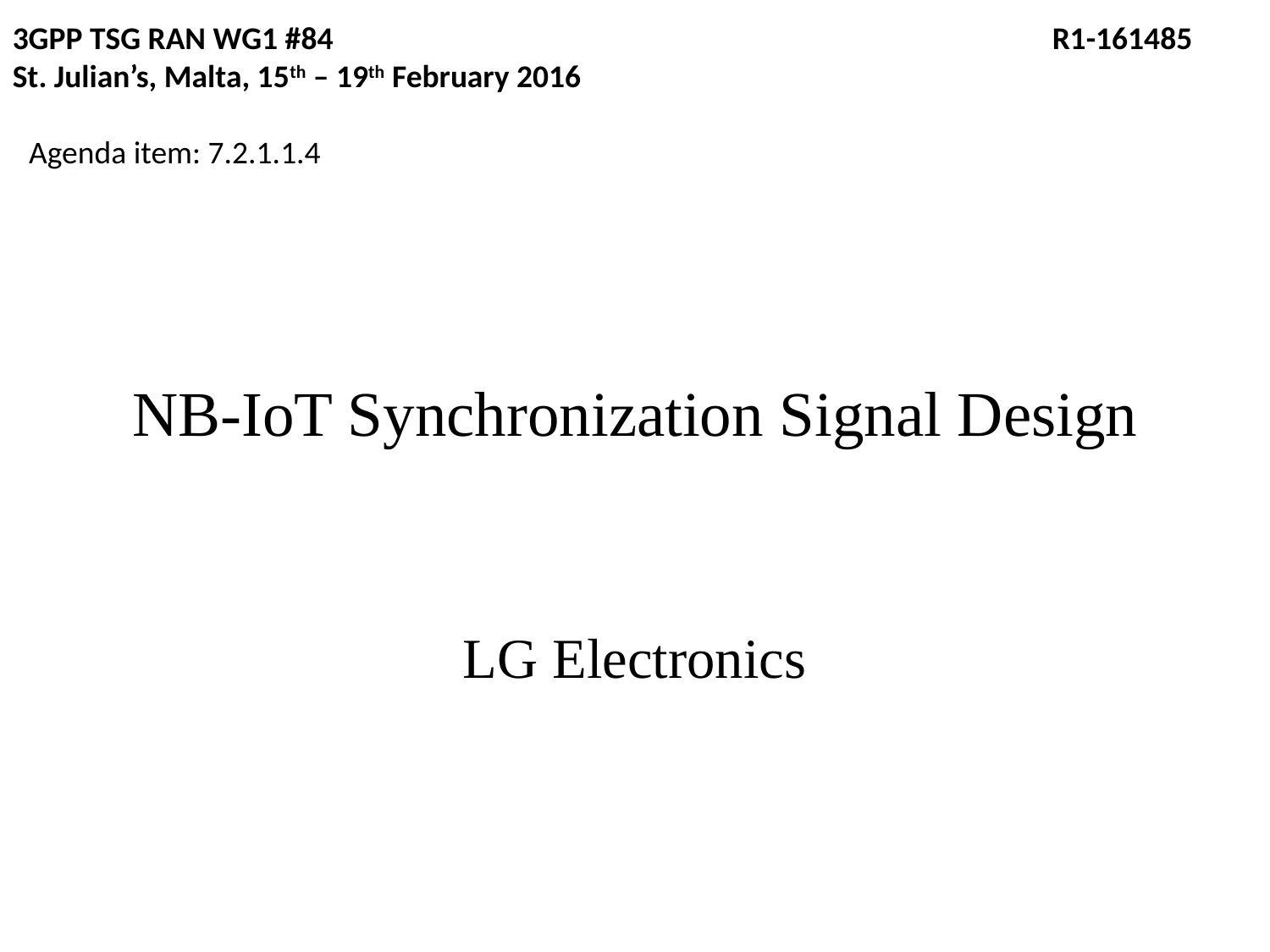

3GPP TSG RAN WG1 #84					                     R1-161485
St. Julian’s, Malta, 15th – 19th February 2016
Agenda item: 7.2.1.1.4
# NB-IoT Synchronization Signal Design
LG Electronics